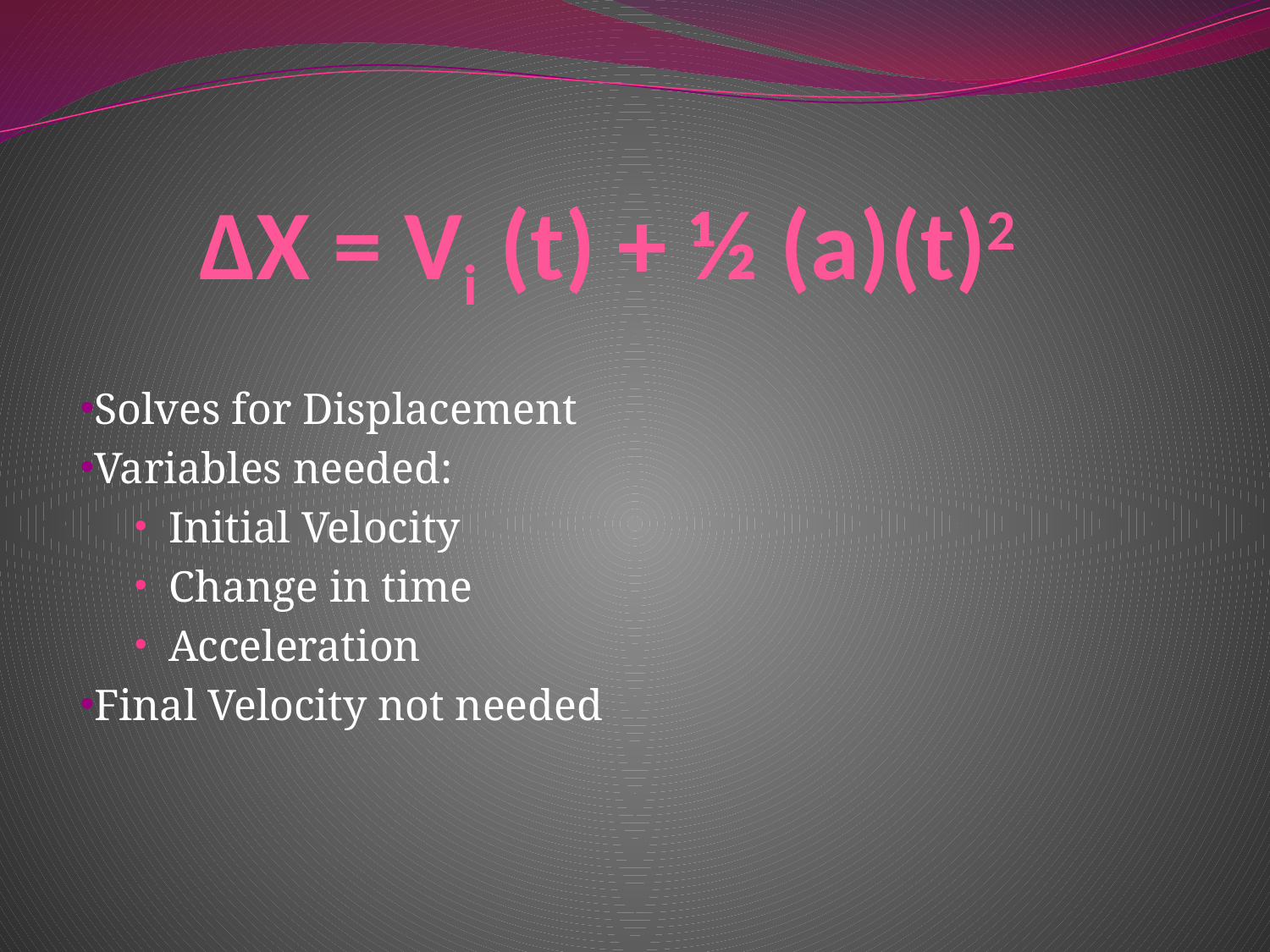

# ∆X = Vi (t) + ½ (a)(t)2
Solves for Displacement
Variables needed:
Initial Velocity
Change in time
Acceleration
Final Velocity not needed